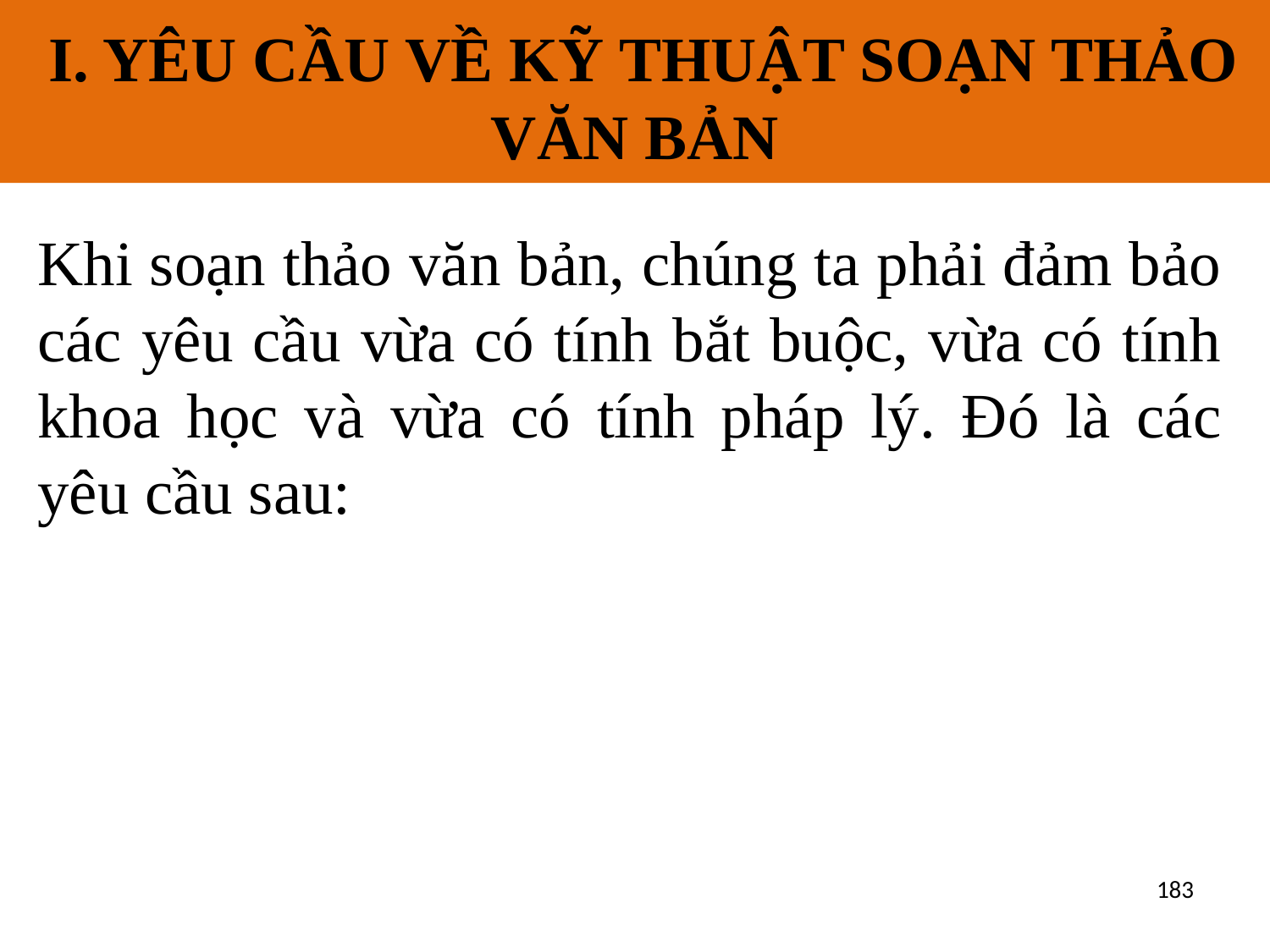

I. YÊU CẦU VỀ KỸ THUẬT SOẠN THẢO VĂN BẢN
# I. YÊU CẦU VỀ KỸ THUẬT SOẠN THẢO NỘI DUNGVĂN BẢN
Khi soạn thảo văn bản, chúng ta phải đảm bảo các yêu cầu vừa có tính bắt buộc, vừa có tính khoa học và vừa có tính pháp lý. Đó là các yêu cầu sau:

183